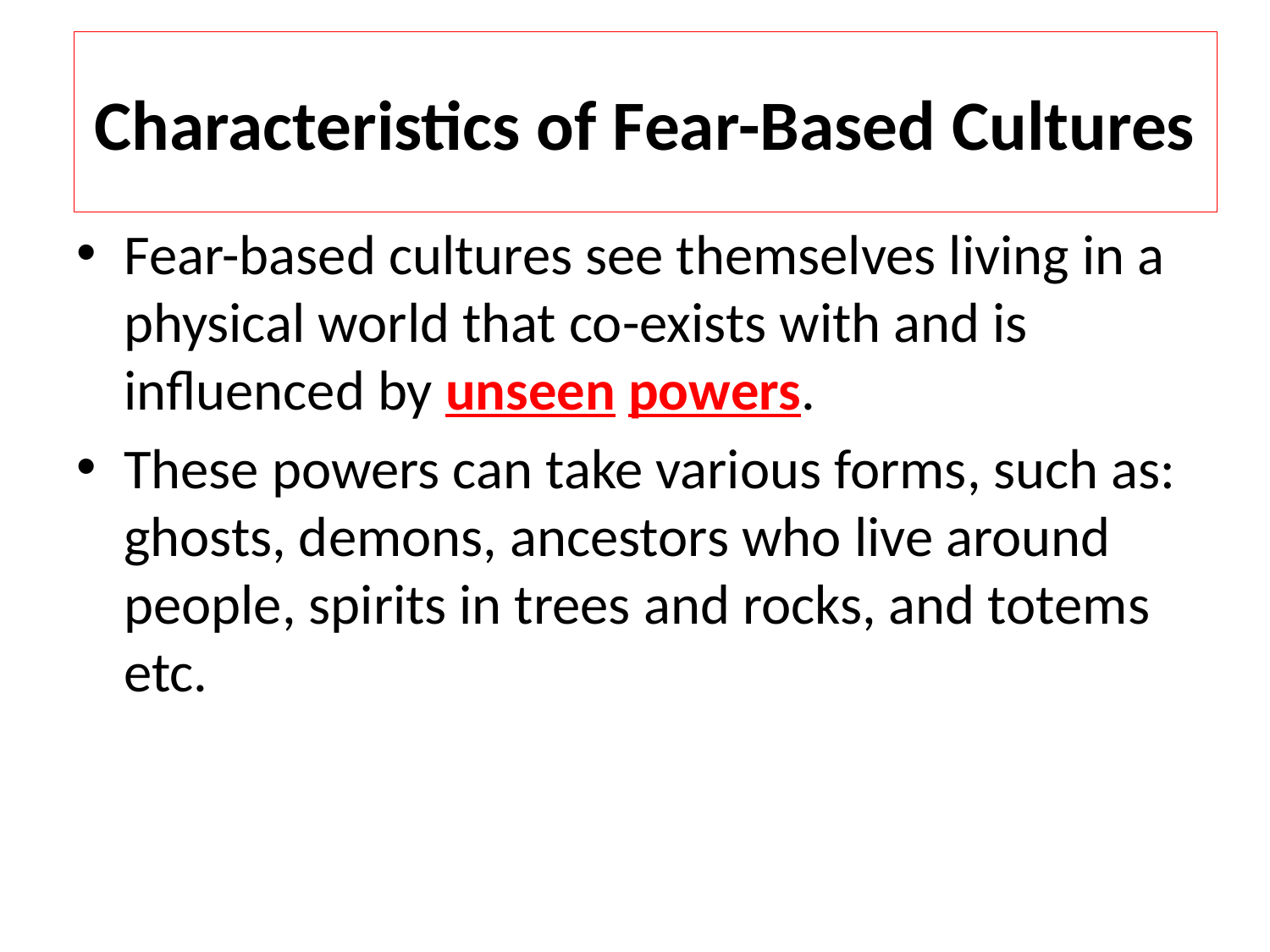

# Characteristics of Fear-Based Cultures
Fear-based cultures see themselves living in a physical world that co-exists with and is influenced by unseen powers.
These powers can take various forms, such as: ghosts, demons, ancestors who live around people, spirits in trees and rocks, and totems etc.